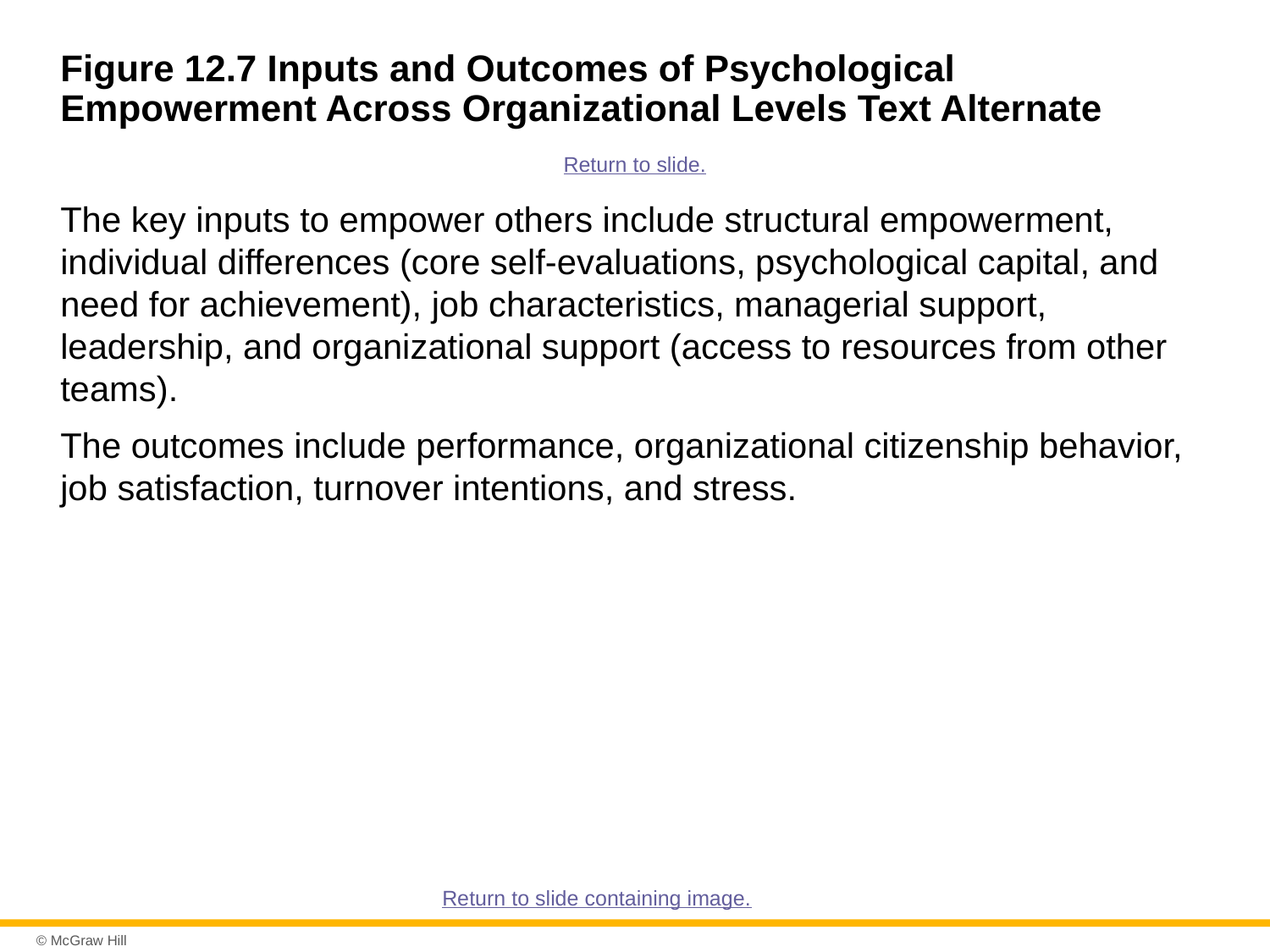

# Figure 12.7 Inputs and Outcomes of Psychological Empowerment Across Organizational Levels Text Alternate
Return to slide.
The key inputs to empower others include structural empowerment, individual differences (core self-evaluations, psychological capital, and need for achievement), job characteristics, managerial support, leadership, and organizational support (access to resources from other teams).
The outcomes include performance, organizational citizenship behavior, job satisfaction, turnover intentions, and stress.

Return to slide containing image.